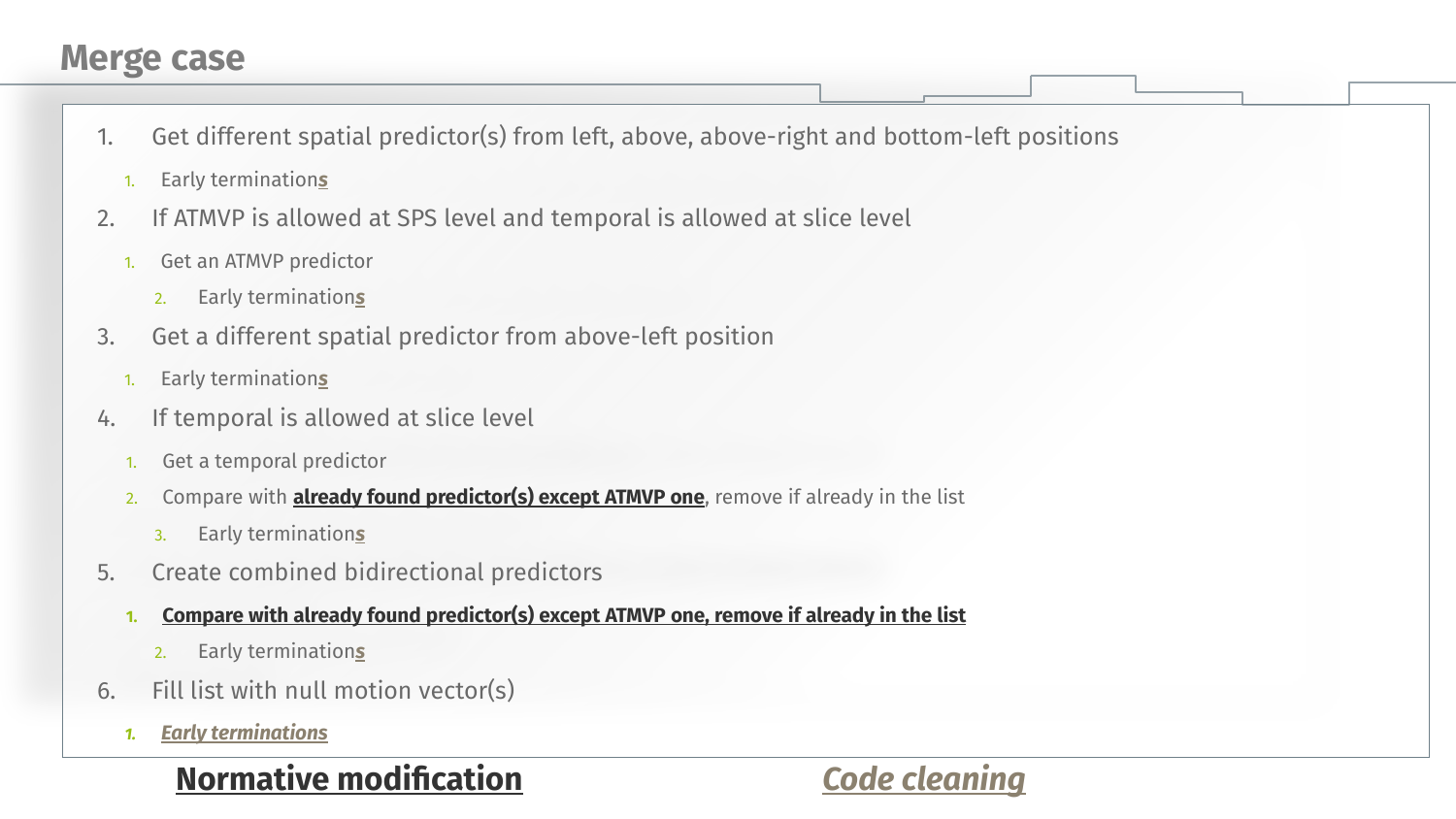

# Merge case
Get different spatial predictor(s) from left, above, above-right and bottom-left positions
Early terminations
If ATMVP is allowed at SPS level and temporal is allowed at slice level
Get an ATMVP predictor
Early terminations
Get a different spatial predictor from above-left position
Early terminations
If temporal is allowed at slice level
Get a temporal predictor
Compare with already found predictor(s) except ATMVP one, remove if already in the list
Early terminations
Create combined bidirectional predictors
Compare with already found predictor(s) except ATMVP one, remove if already in the list
Early terminations
Fill list with null motion vector(s)
Early terminations
Normative modification
Code cleaning